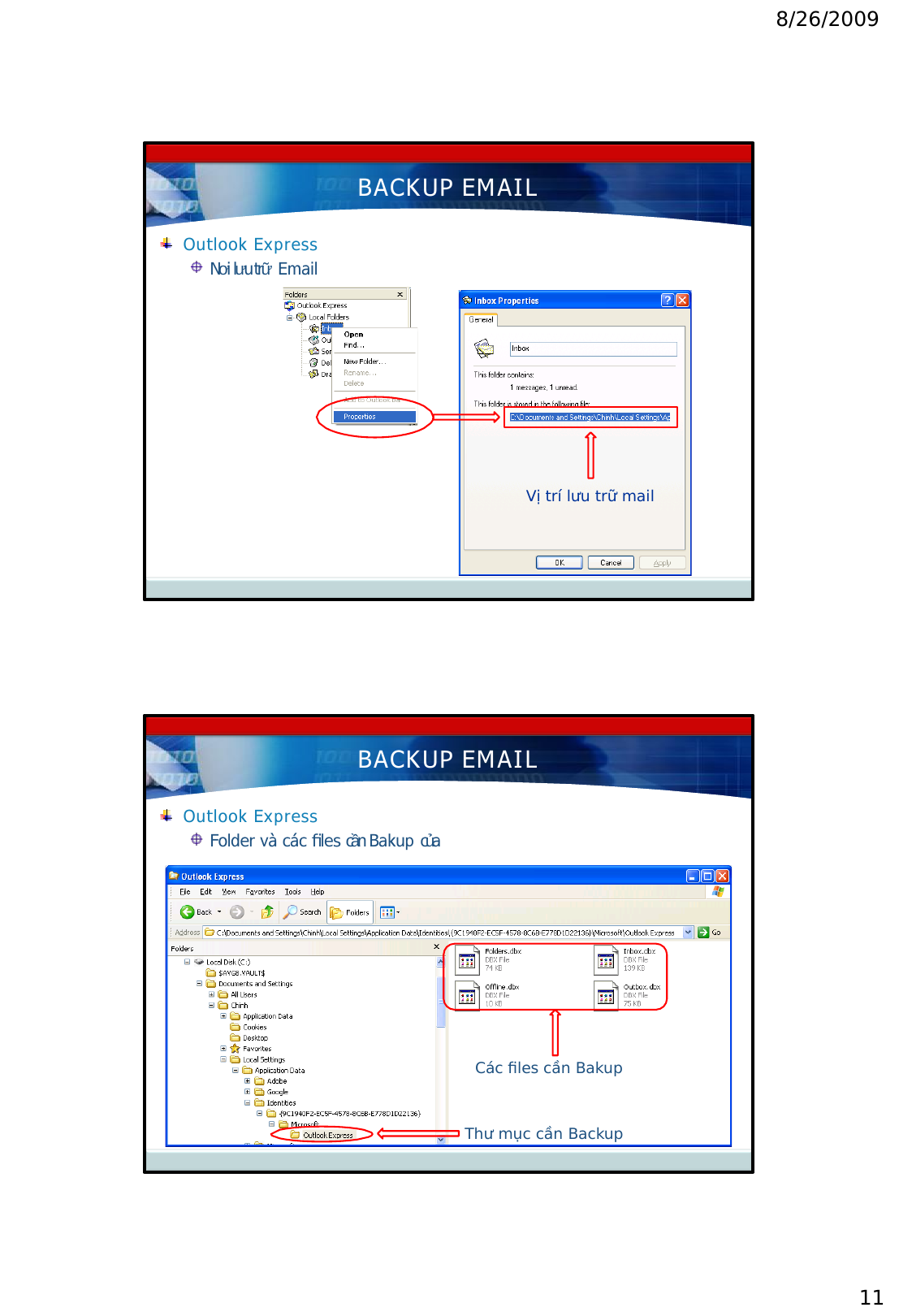

8/26/2009

BACKUP EMAIL

Outlook Express
Nơi lưu trữ Email

Vị trí lưu trữ mail

BACKUP EMAIL

Outlook Express
Folder và các files cần Bakup của

Các files cần Bakup
Thư mục cần Backup

11